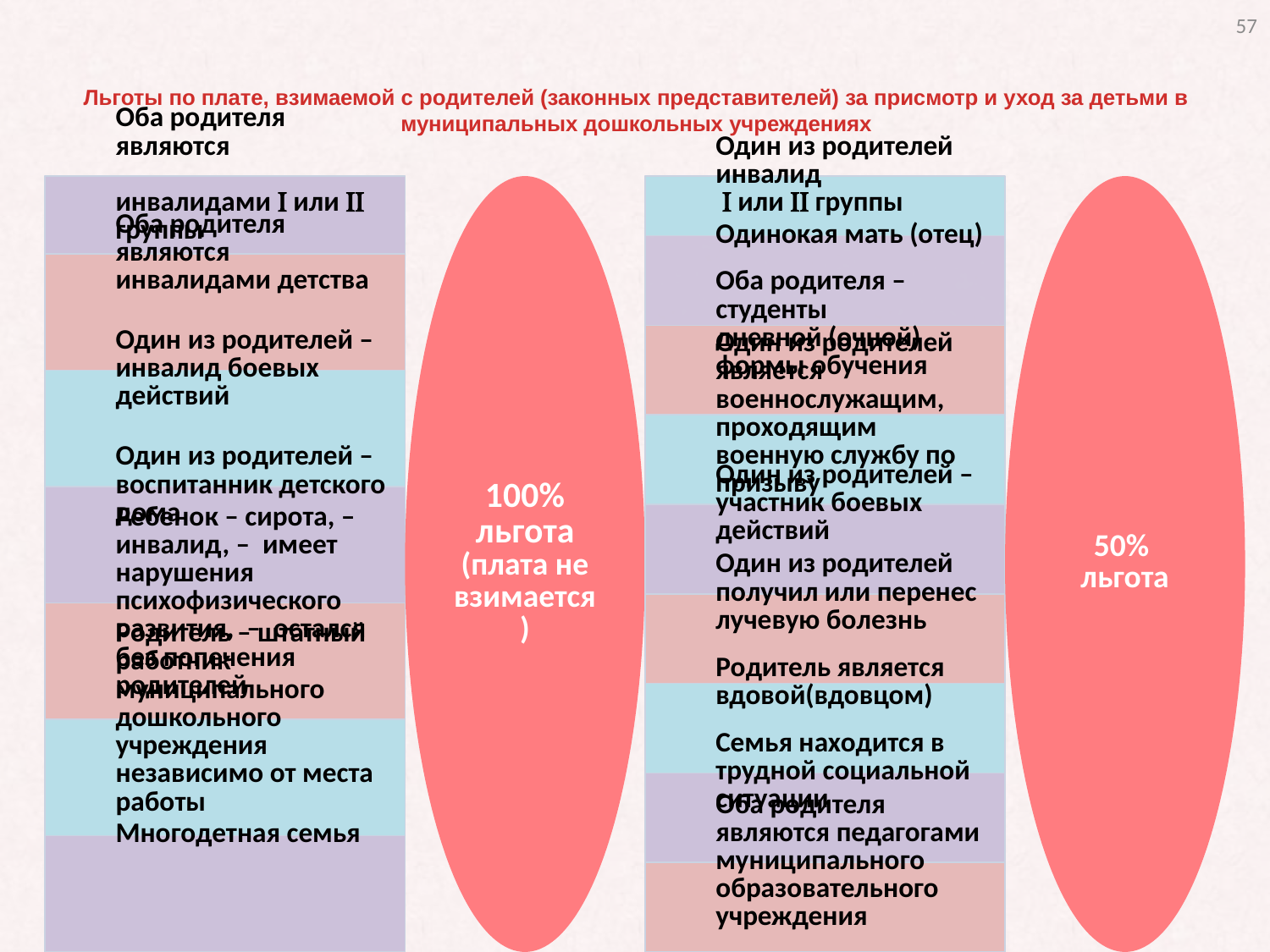

57
# Льготы по плате, взимаемой с родителей (законных представителей) за присмотр и уход за детьми в муниципальных дошкольных учреждениях
100% льгота
(плата не взимается)
Оба родителя являются
инвалидами детства
Один из родителей – инвалид боевых действий
Один из родителей – воспитанник детского дома
Многодетная семья
50%
льгота
Один из родителей инвалид
 Ι или ΙΙ группы
Одинокая мать (отец)
Оба родителя – студенты
Один из родителей получил или перенес лучевую болезнь
Родитель является вдовой(вдовцом)
Семья находится в трудной социальной ситуации
Оба родителя являются педагогами муниципального образовательного учреждения